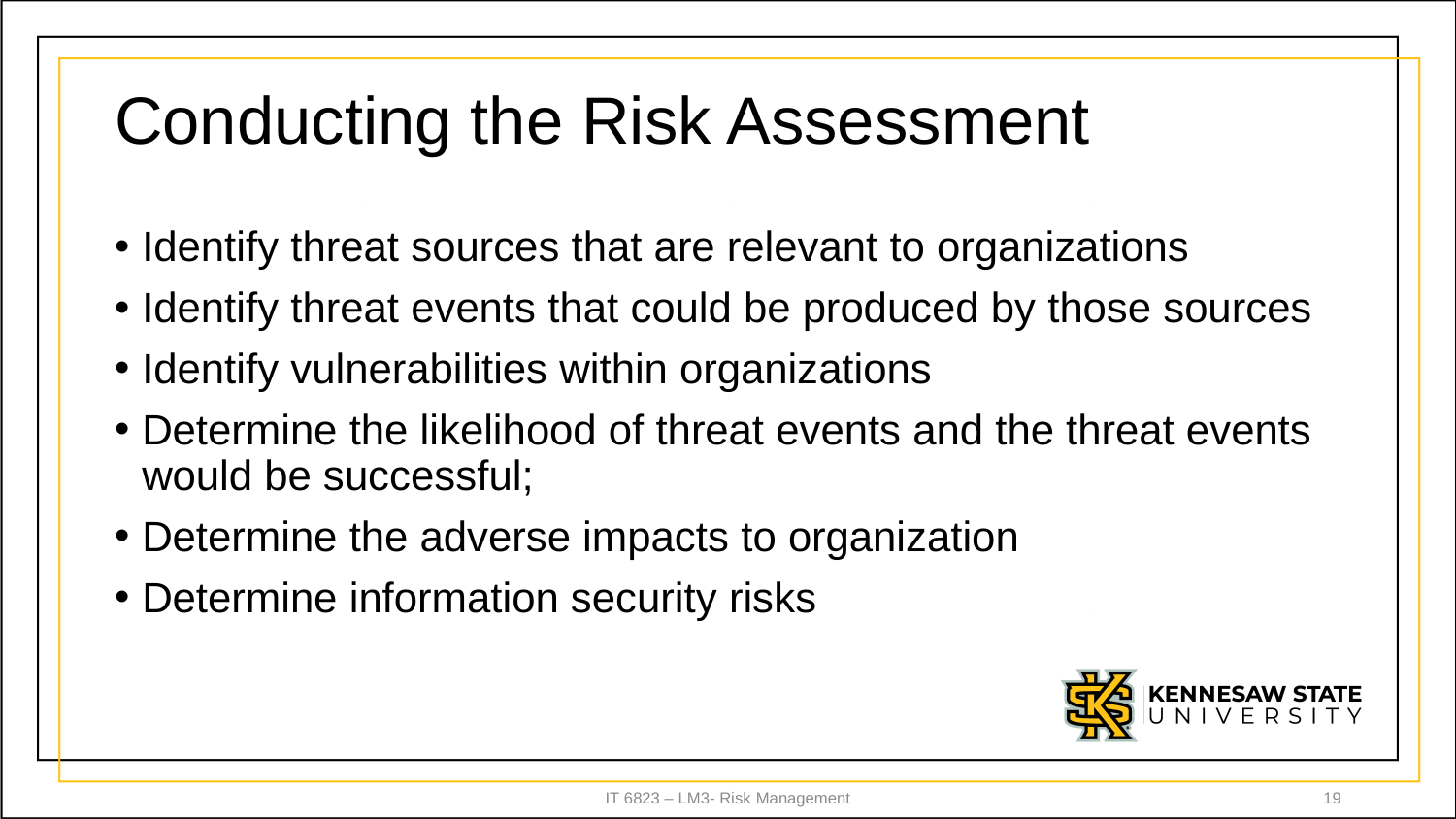

# Conducting the Risk Assessment
Identify threat sources that are relevant to organizations
Identify threat events that could be produced by those sources
Identify vulnerabilities within organizations
Determine the likelihood of threat events and the threat events would be successful;
Determine the adverse impacts to organization
Determine information security risks
IT 6823 – LM3- Risk Management
19